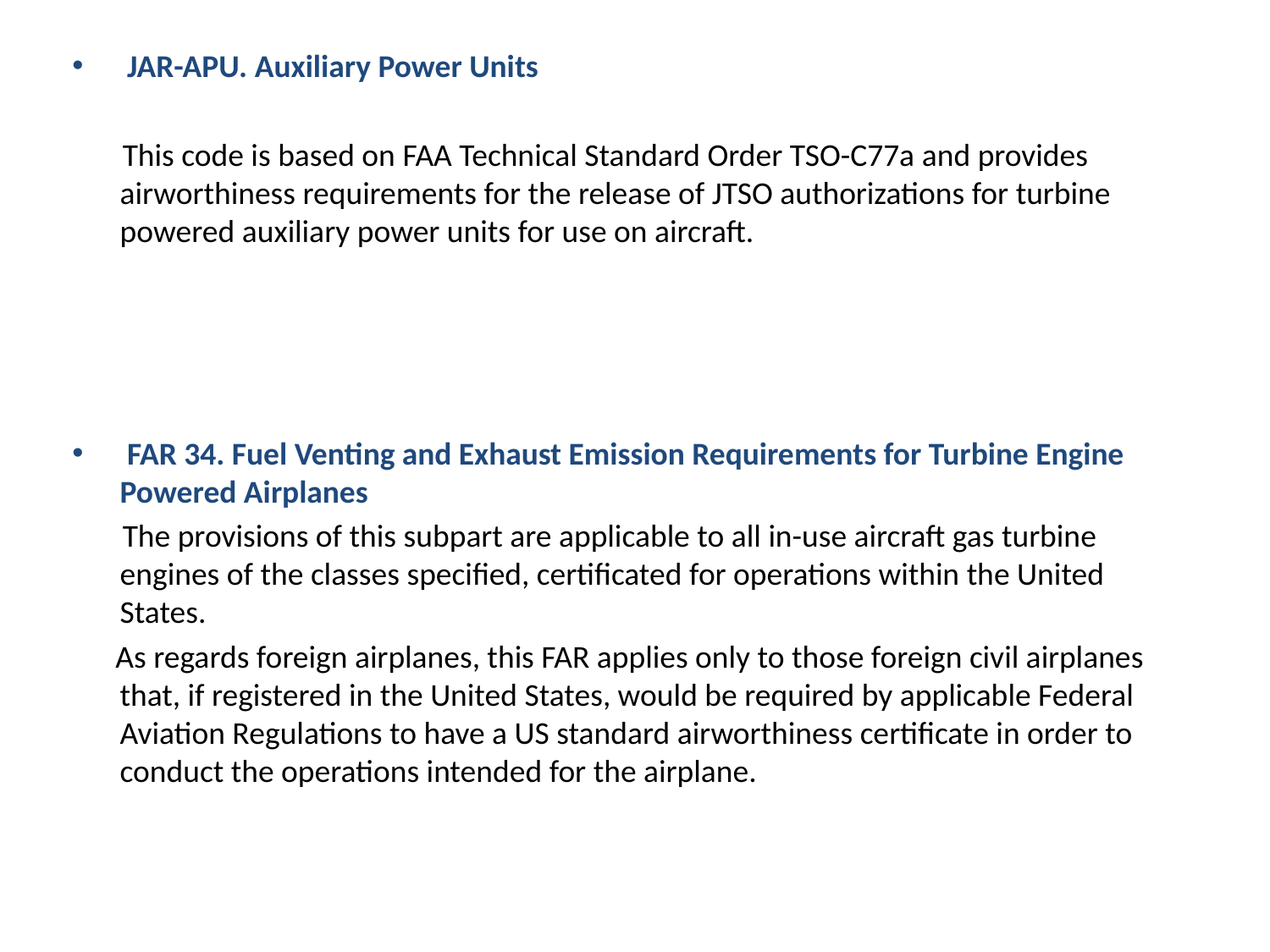

JAR-APU. Auxiliary Power Units

       This code is based on FAA Technical Standard Order TSO-C77a and provides airworthiness requirements for the release of JTSO authorizations for turbine powered auxiliary power units for use on aircraft.

 FAR 34. Fuel Venting and Exhaust Emission Requirements for Turbine Engine Powered Airplanes
       The provisions of this subpart are applicable to all in-use aircraft gas turbine engines of the classes specified, certificated for operations within the United States.
      As regards foreign airplanes, this FAR applies only to those foreign civil airplanes that, if registered in the United States, would be required by applicable Federal Aviation Regulations to have a US standard airworthiness certificate in order to conduct the operations intended for the airplane.